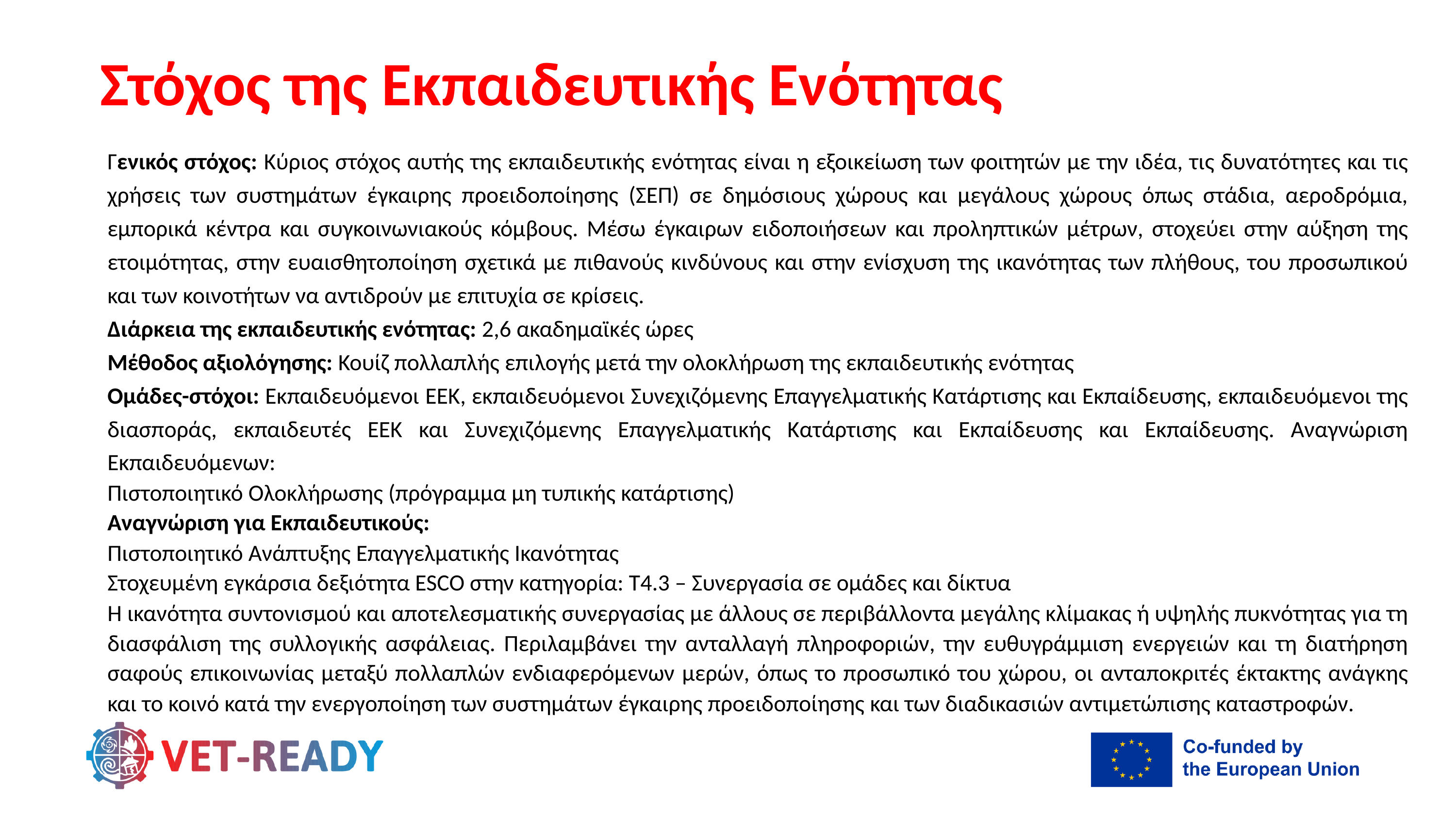

Στόχος της Εκπαιδευτικής Ενότητας
Γενικός στόχος: Κύριος στόχος αυτής της εκπαιδευτικής ενότητας είναι η εξοικείωση των φοιτητών με την ιδέα, τις δυνατότητες και τις χρήσεις των συστημάτων έγκαιρης προειδοποίησης (ΣΕΠ) σε δημόσιους χώρους και μεγάλους χώρους όπως στάδια, αεροδρόμια, εμπορικά κέντρα και συγκοινωνιακούς κόμβους. Μέσω έγκαιρων ειδοποιήσεων και προληπτικών μέτρων, στοχεύει στην αύξηση της ετοιμότητας, στην ευαισθητοποίηση σχετικά με πιθανούς κινδύνους και στην ενίσχυση της ικανότητας των πλήθους, του προσωπικού και των κοινοτήτων να αντιδρούν με επιτυχία σε κρίσεις.
Διάρκεια της εκπαιδευτικής ενότητας: 2,6 ακαδημαϊκές ώρες
Μέθοδος αξιολόγησης: Κουίζ πολλαπλής επιλογής μετά την ολοκλήρωση της εκπαιδευτικής ενότητας
Ομάδες-στόχοι: Εκπαιδευόμενοι ΕΕΚ, εκπαιδευόμενοι Συνεχιζόμενης Επαγγελματικής Κατάρτισης και Εκπαίδευσης, εκπαιδευόμενοι της διασποράς, εκπαιδευτές ΕΕΚ και Συνεχιζόμενης Επαγγελματικής Κατάρτισης και Εκπαίδευσης και Εκπαίδευσης. Αναγνώριση Εκπαιδευόμενων:
Πιστοποιητικό Ολοκλήρωσης (πρόγραμμα μη τυπικής κατάρτισης)
Αναγνώριση για Εκπαιδευτικούς:
Πιστοποιητικό Ανάπτυξης Επαγγελματικής Ικανότητας
Στοχευμένη εγκάρσια δεξιότητα ESCO στην κατηγορία: T4.3 – Συνεργασία σε ομάδες και δίκτυα
Η ικανότητα συντονισμού και αποτελεσματικής συνεργασίας με άλλους σε περιβάλλοντα μεγάλης κλίμακας ή υψηλής πυκνότητας για τη διασφάλιση της συλλογικής ασφάλειας. Περιλαμβάνει την ανταλλαγή πληροφοριών, την ευθυγράμμιση ενεργειών και τη διατήρηση σαφούς επικοινωνίας μεταξύ πολλαπλών ενδιαφερόμενων μερών, όπως το προσωπικό του χώρου, οι ανταποκριτές έκτακτης ανάγκης και το κοινό κατά την ενεργοποίηση των συστημάτων έγκαιρης προειδοποίησης και των διαδικασιών αντιμετώπισης καταστροφών.